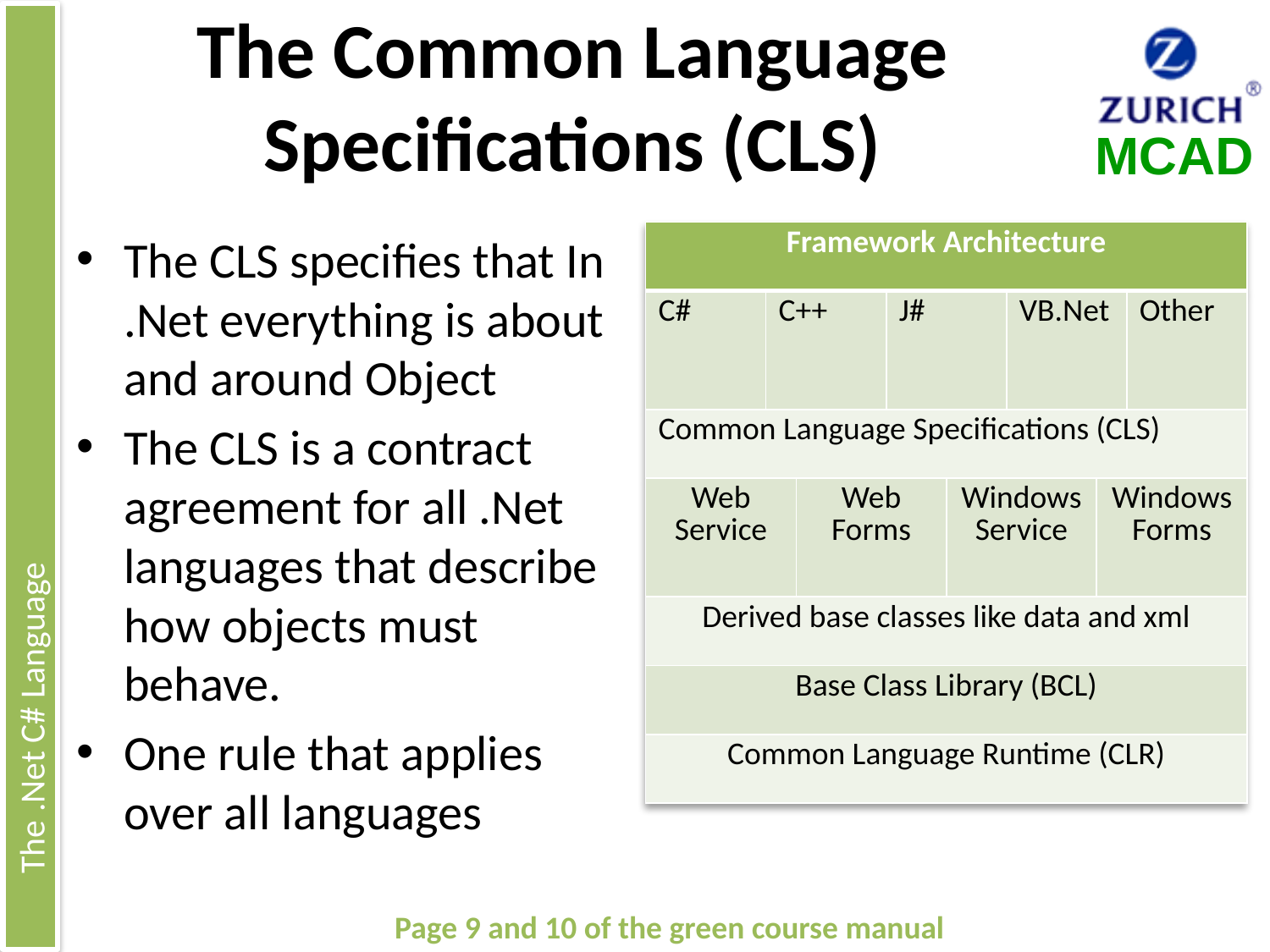

# The Common Language Specifications (CLS)
The CLS specifies that In .Net everything is about and around Object
The CLS is a contract agreement for all .Net languages that describe how objects must behave.
One rule that applies over all languages
| Framework Architecture |  |  |  |  |  |  |  |
| --- | --- | --- | --- | --- | --- | --- | --- |
| C# | C++ |  | J# |  | VB.Net |  | Other |
| Common Language Specifications (CLS) |  |  |  |  |  |  |  |
| Web Service |  | Web Forms |  | Windows Service |  | Windows Forms |  |
| Derived base classes like data and xml |  |  |  |  |  |  |  |
| Base Class Library (BCL) |  |  |  |  |  |  |  |
| Common Language Runtime (CLR) |  |  |  |  |  |  |  |
Page 9 and 10 of the green course manual